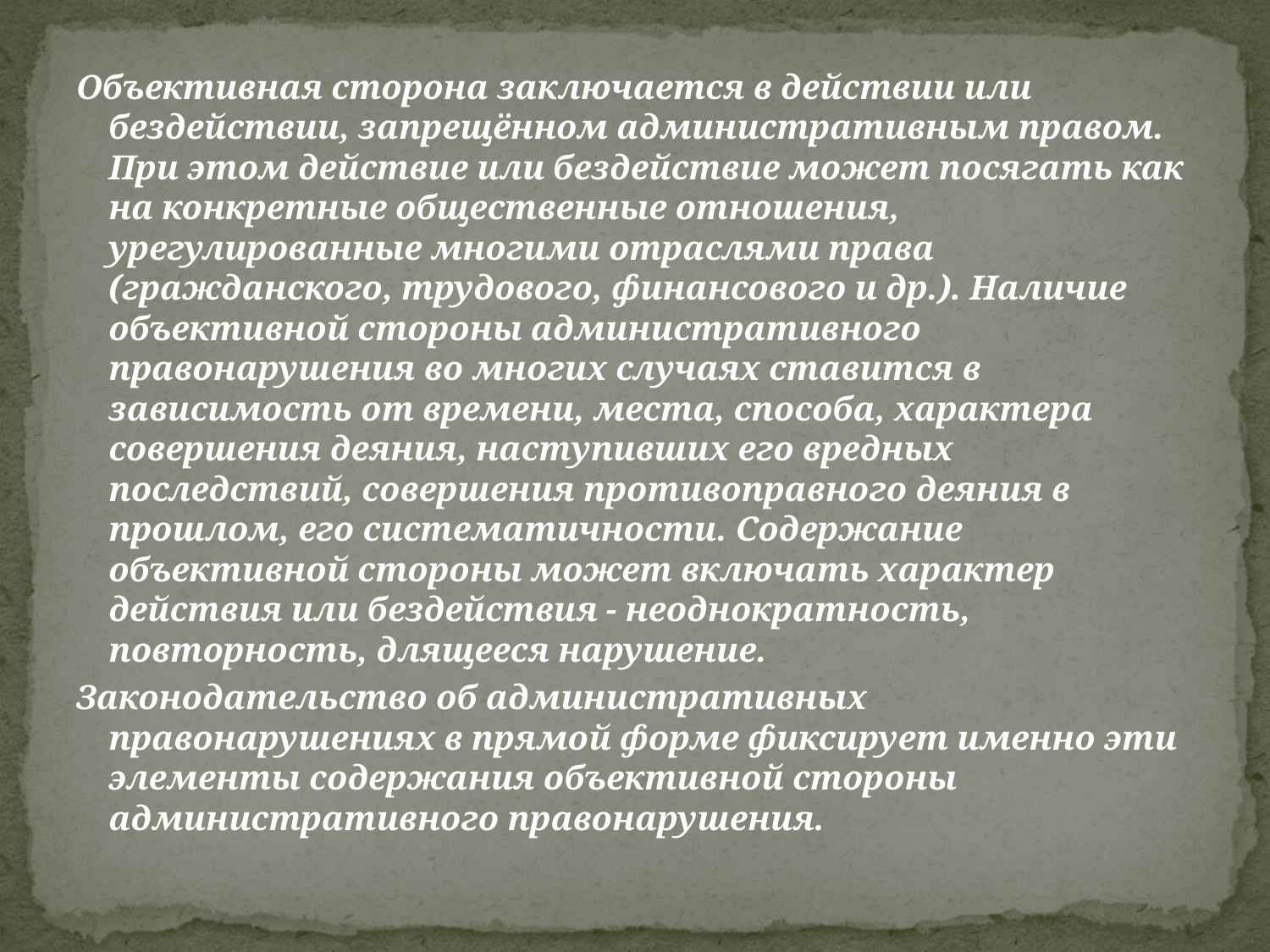

Объективная сторона заключается в действии или бездействии, запрещённом административным правом. При этом действие или бездействие может посягать как на конкретные общественные отношения, урегулированные многими отраслями права (гражданского, трудового, финансового и др.). Наличие объективной стороны административного правонарушения во многих случаях ставится в зависимость от времени, места, способа, характера совершения деяния, наступивших его вредных последствий, совершения противоправного деяния в прошлом, его систематичности. Содержание объективной стороны может включать характер действия или бездействия - неоднократность, повторность, длящееся нарушение.
Законодательство об административных правонарушениях в прямой форме фиксирует именно эти элементы содержания объективной стороны административного правонарушения.